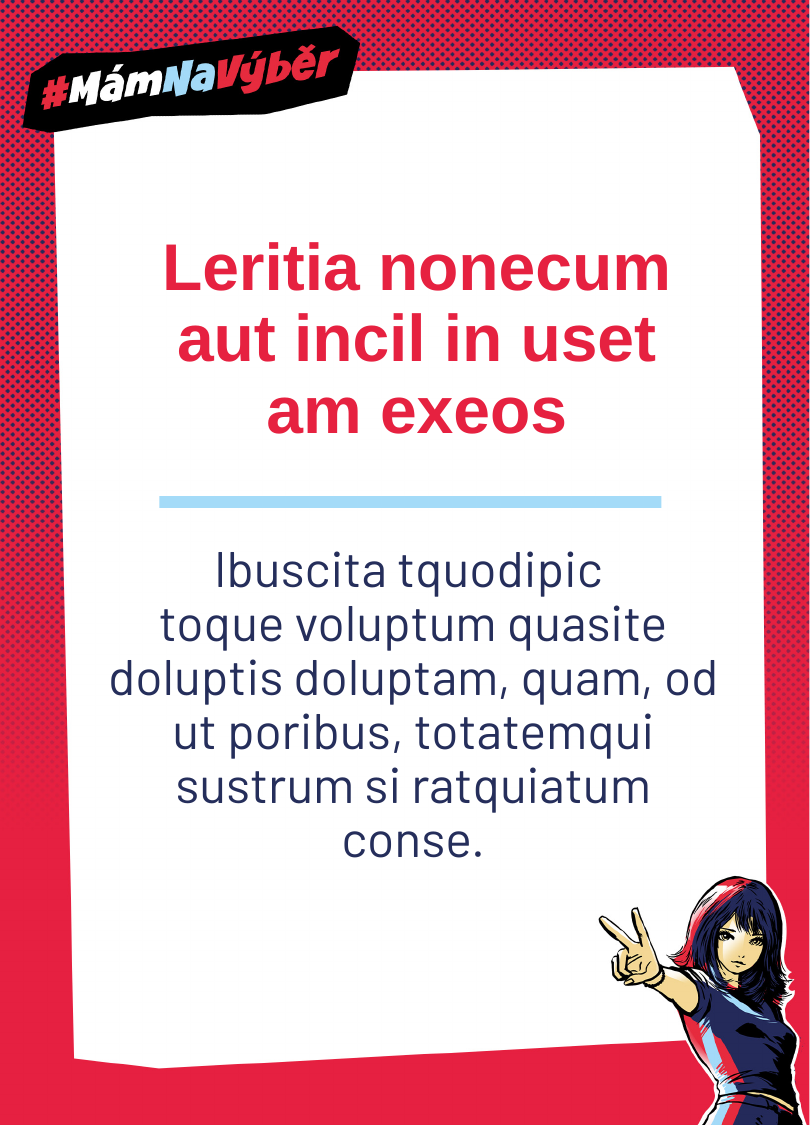

Leritia nonecum aut incil in uset am exeos

Ibuscita tquodipic
toque voluptum quasite doluptis doluptam, quam, od ut poribus, totatemqui sustrum si ratquiatum conse.